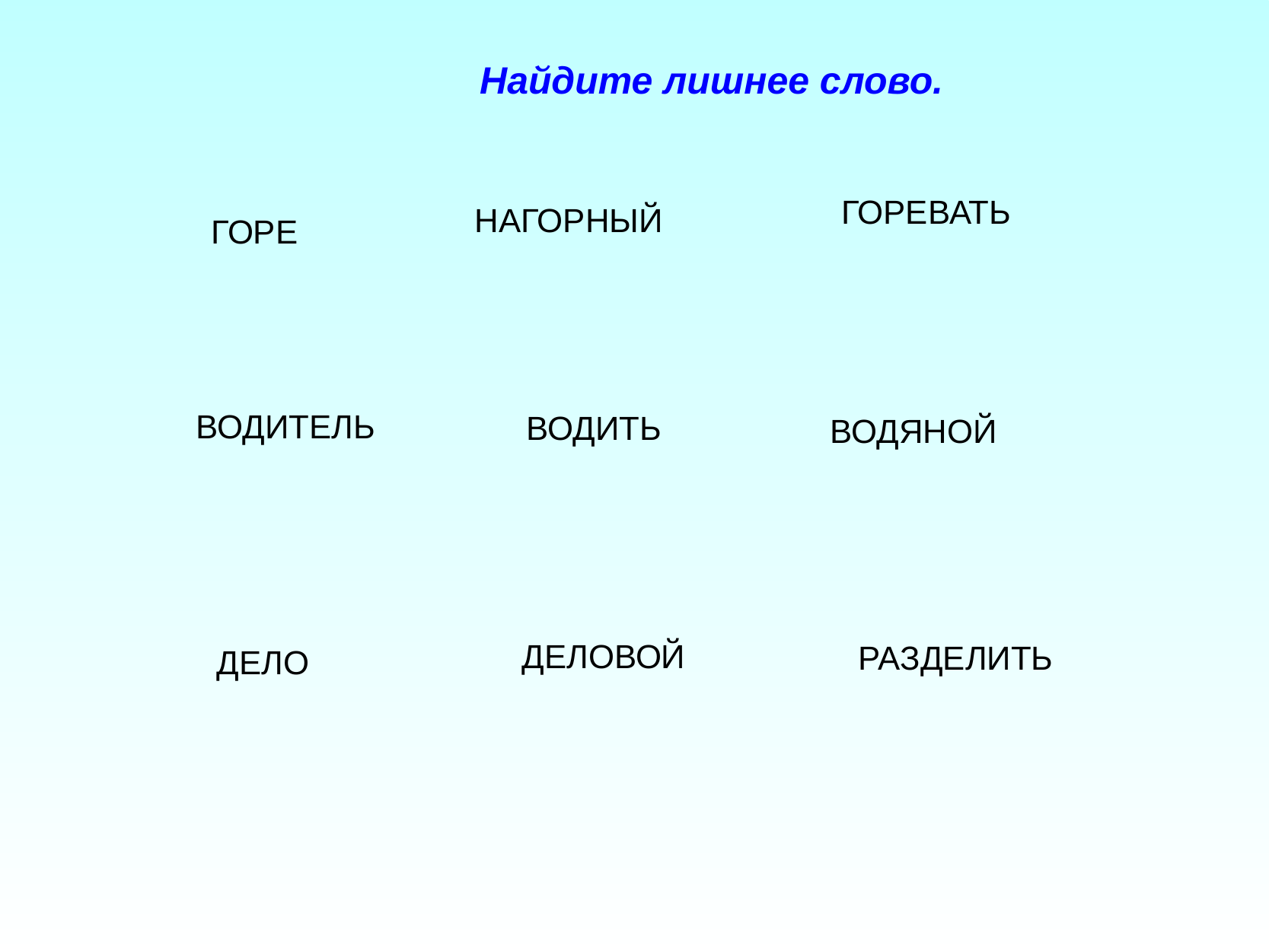

Найдите лишнее слово.
ГОРЕВАТЬ
 НАГОРНЫЙ
ГОРЕ

ВОДИТЕЛЬ
ВОДИТЬ
ВОДЯНОЙ
ДЕЛОВОЙ
РАЗДЕЛИТЬ
ДЕЛО